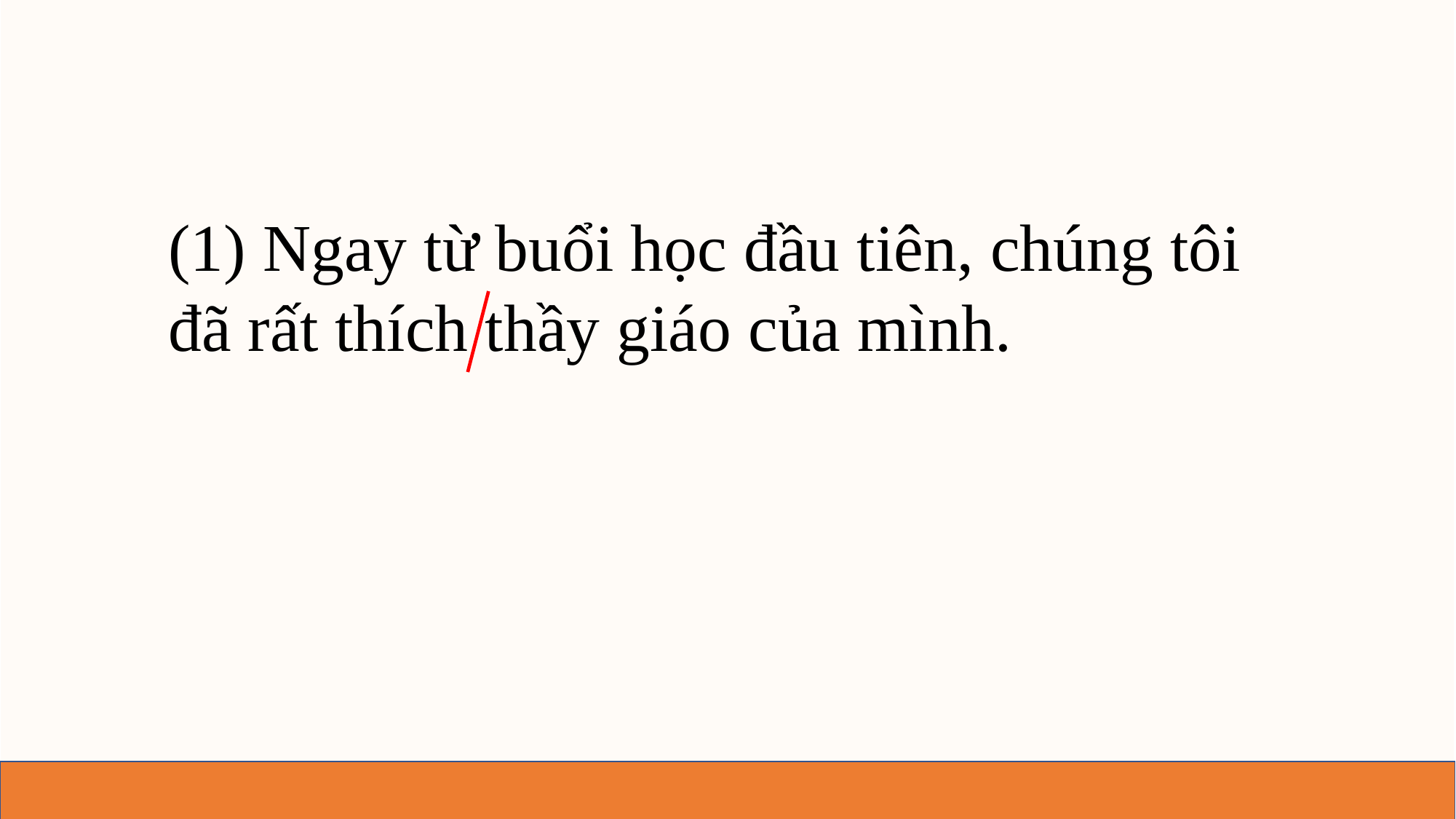

(1) Ngay từ buổi học đầu tiên, chúng tôi đã rất thích thầy giáo của mình.